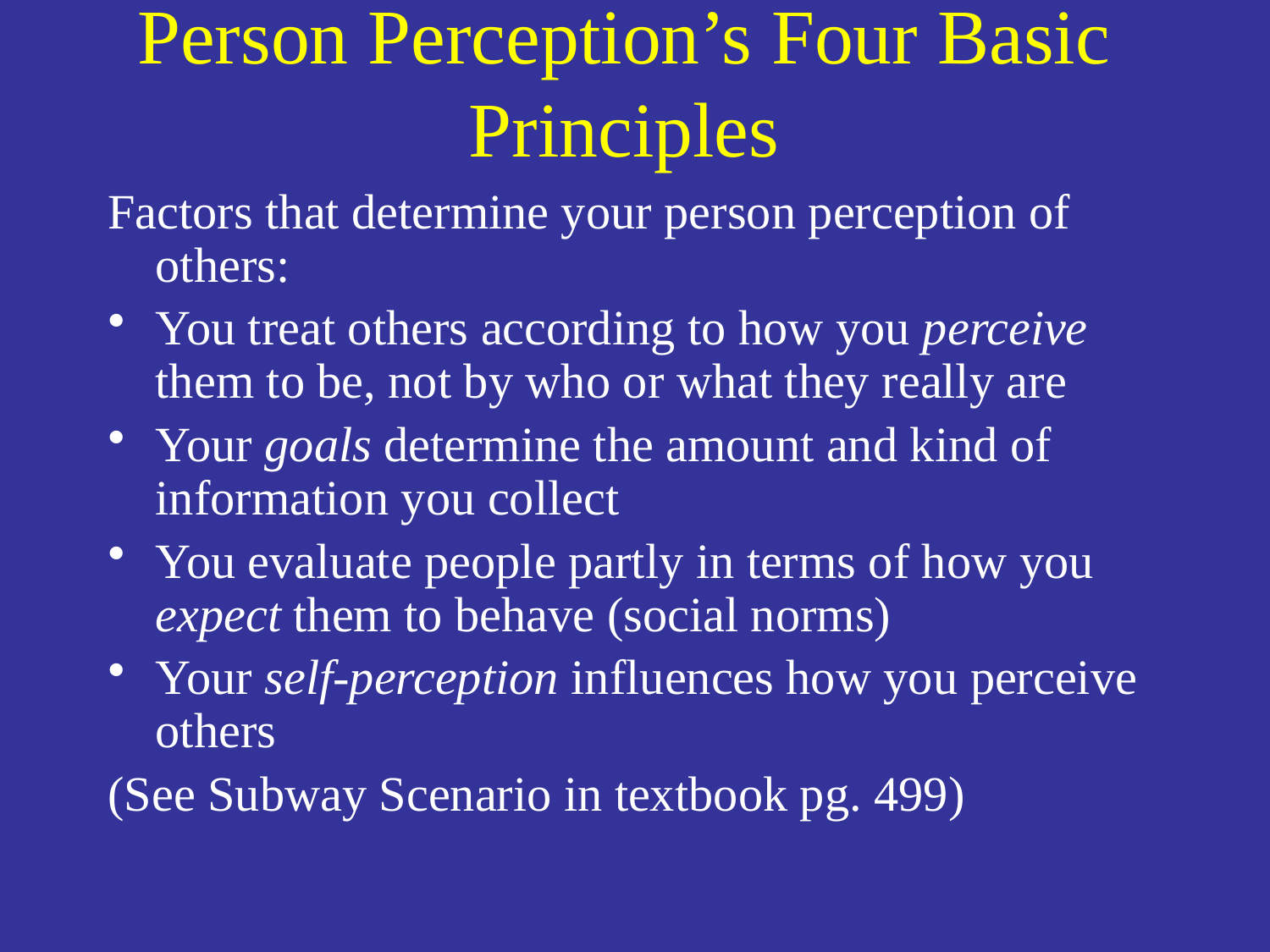

# Person Perception’s Four Basic Principles
Factors that determine your person perception of others:
You treat others according to how you perceive them to be, not by who or what they really are
Your goals determine the amount and kind of information you collect
You evaluate people partly in terms of how you expect them to behave (social norms)
Your self-perception influences how you perceive others
(See Subway Scenario in textbook pg. 499)